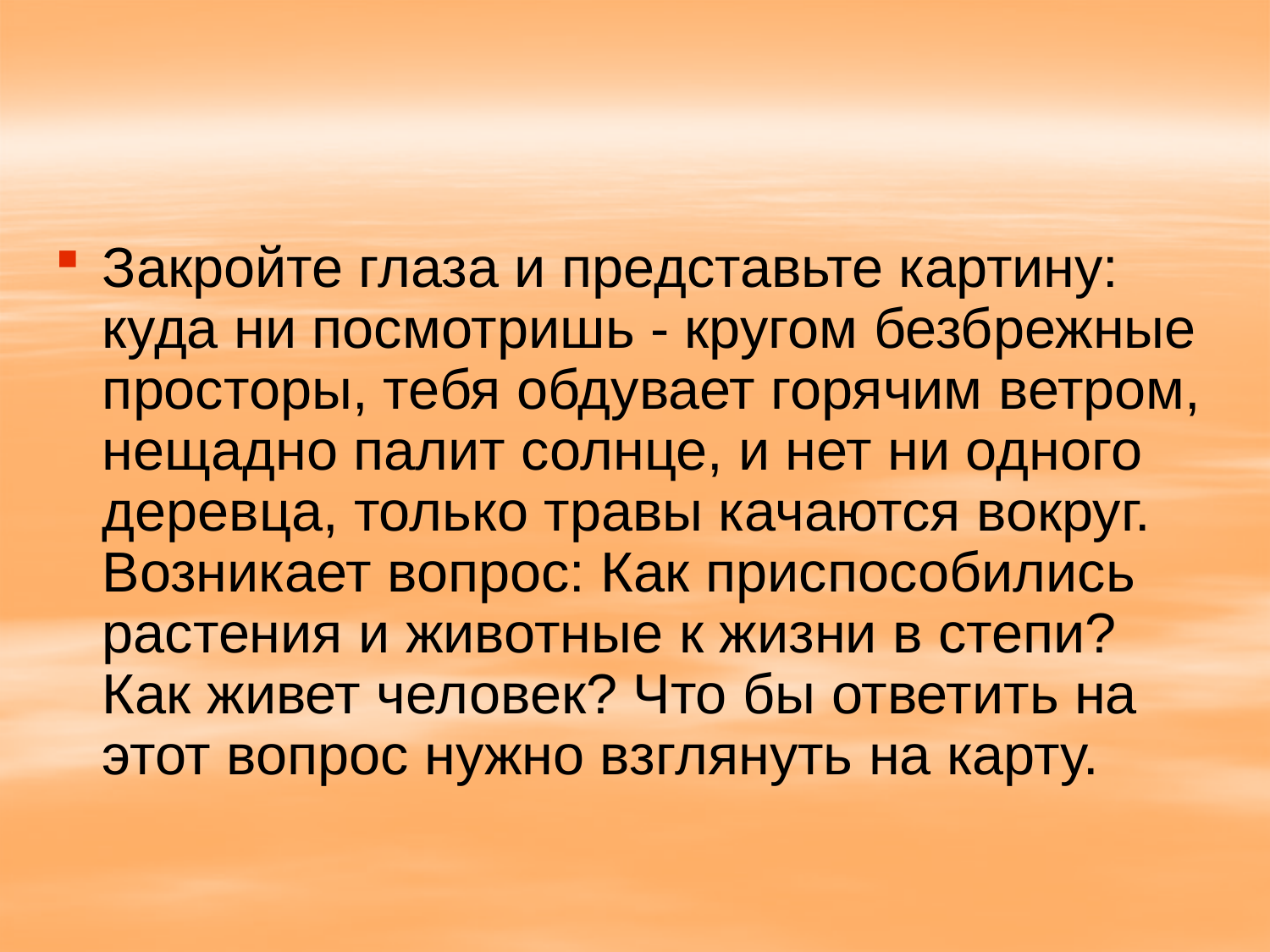

#
Закройте глаза и представьте картину: куда ни посмотришь - кругом безбрежные просторы, тебя обдувает горячим ветром, нещадно палит солнце, и нет ни одного деревца, только травы качаются вокруг. Возникает вопрос: Как приспособились растения и животные к жизни в степи? Как живет человек? Что бы ответить на этот вопрос нужно взглянуть на карту.